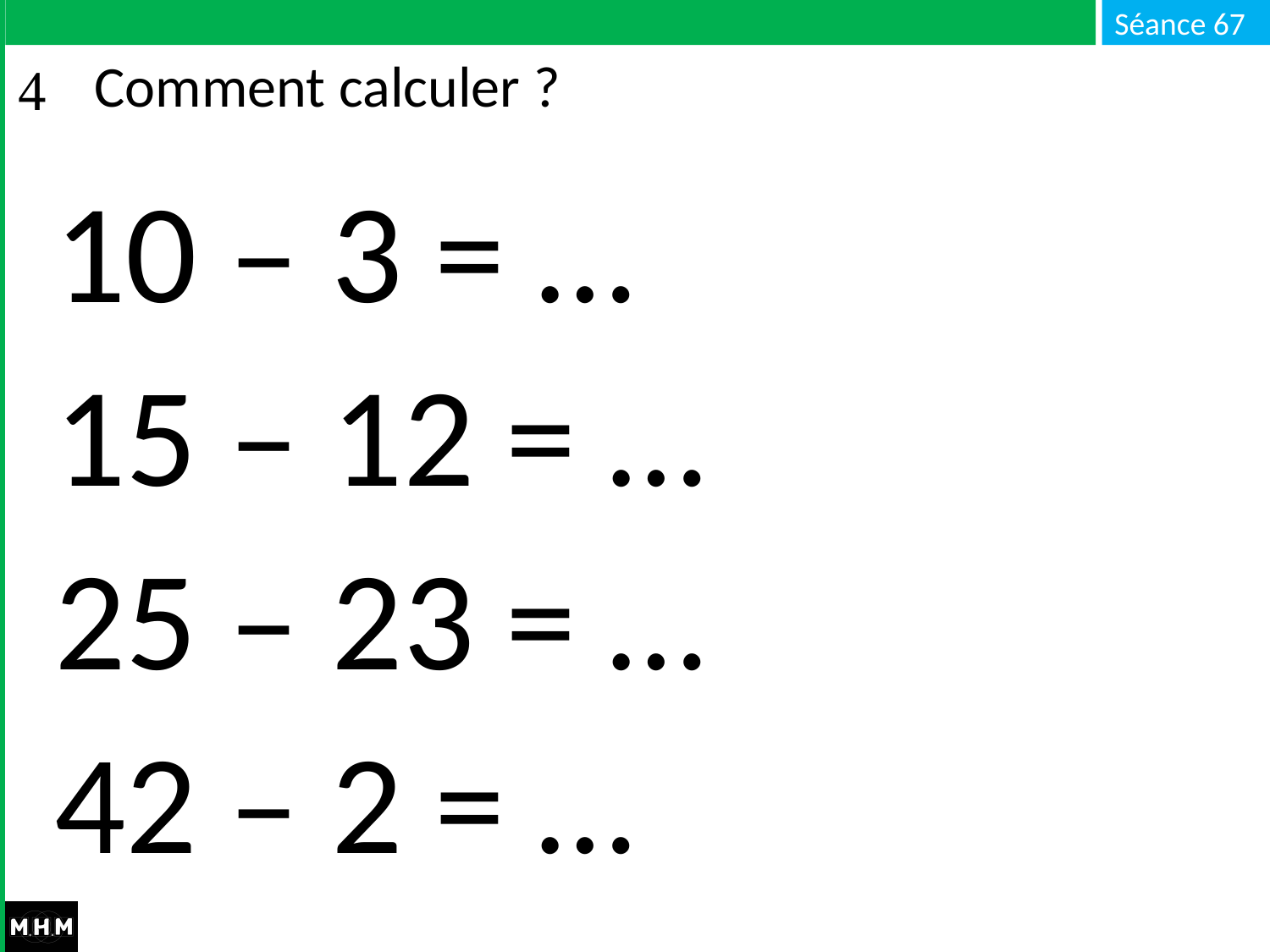

# Comment calculer ?
10 – 3 = …
15 – 12 = …
25 – 23 = …
42 – 2 = …